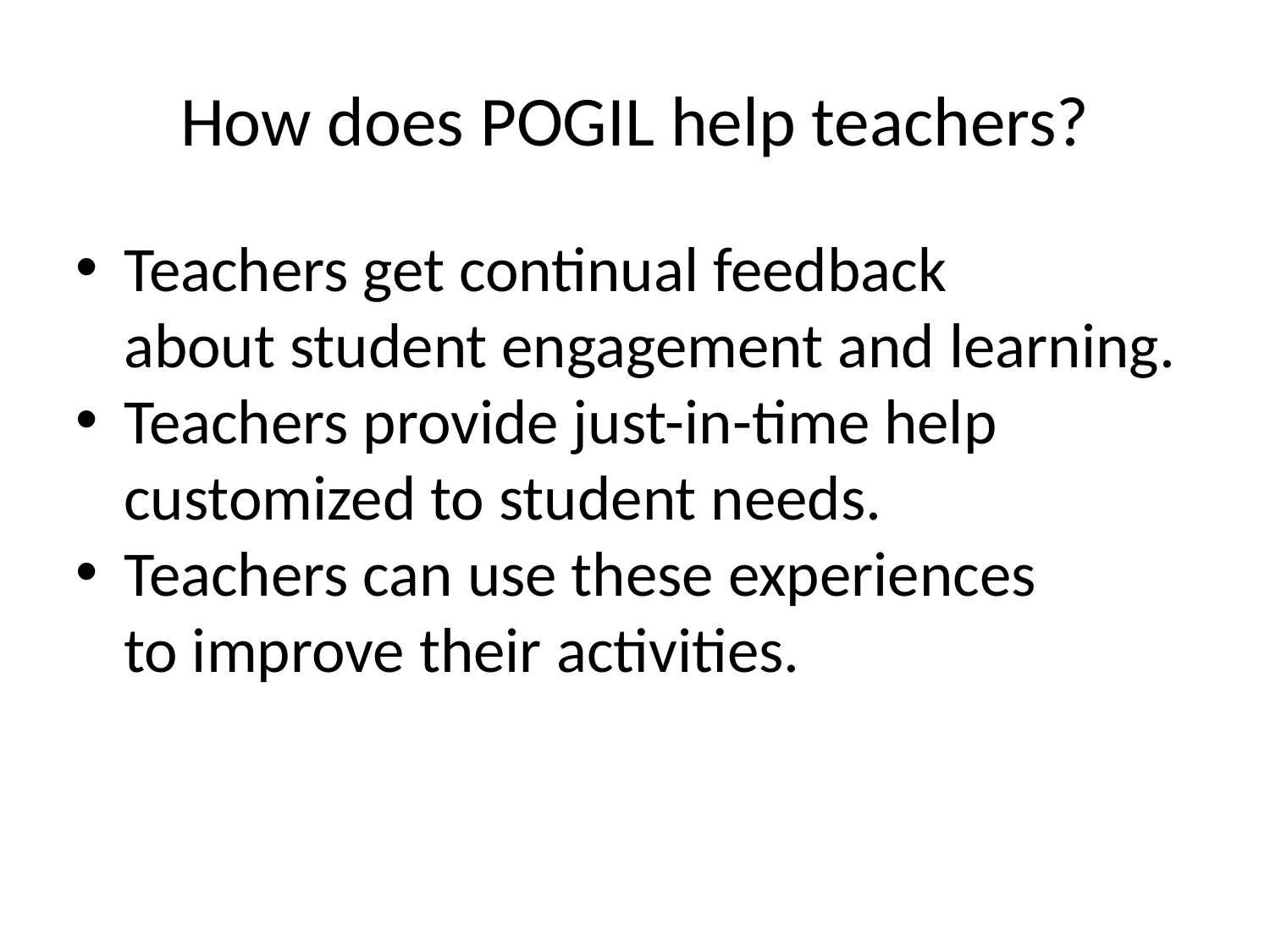

How does POGIL help teachers?
Teachers get continual feedback
about student engagement and learning.
Teachers provide just-in-time help customized to student needs.
Teachers can use these experiences
to improve their activities.